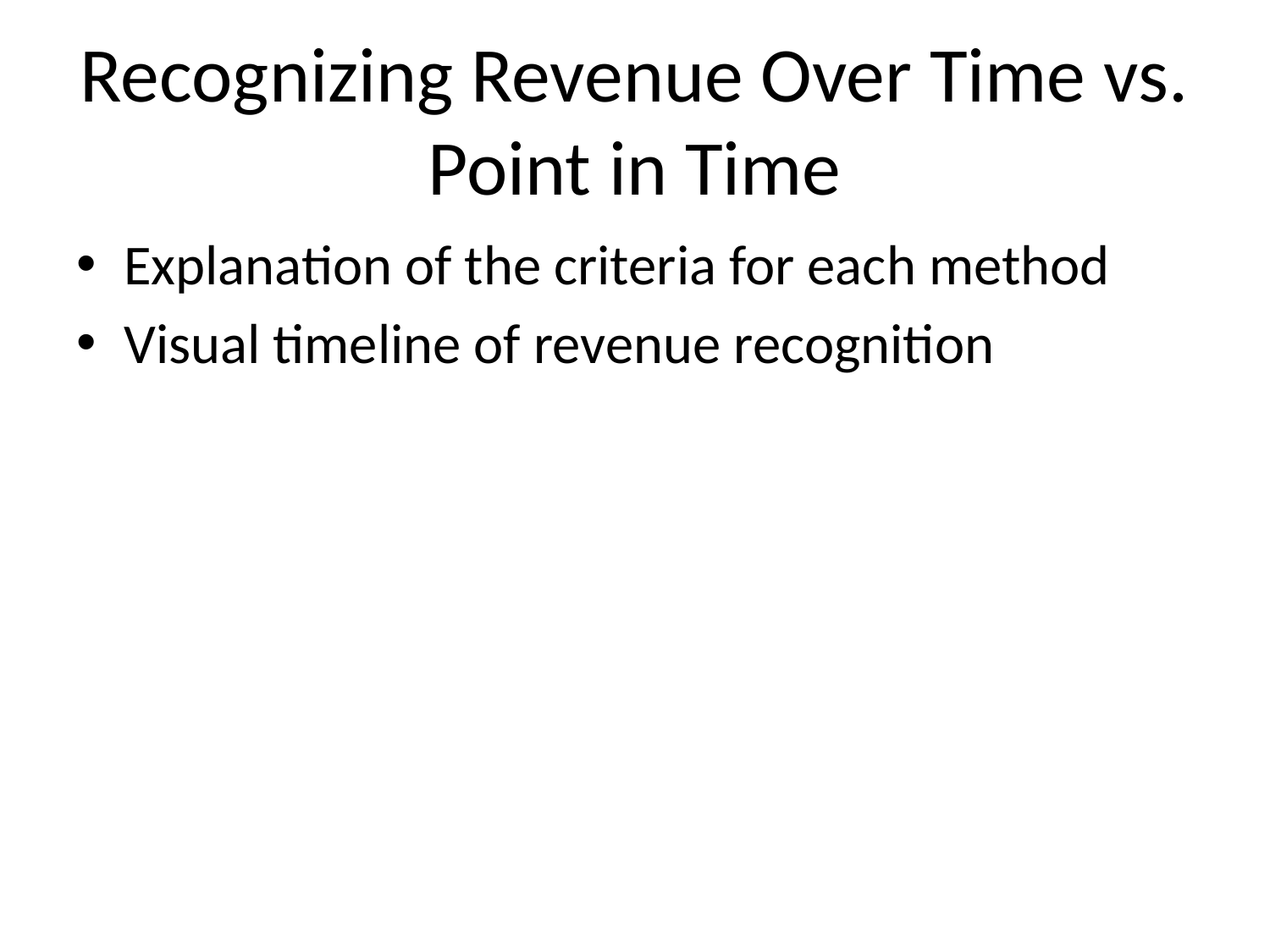

# Recognizing Revenue Over Time vs. Point in Time
Explanation of the criteria for each method
Visual timeline of revenue recognition